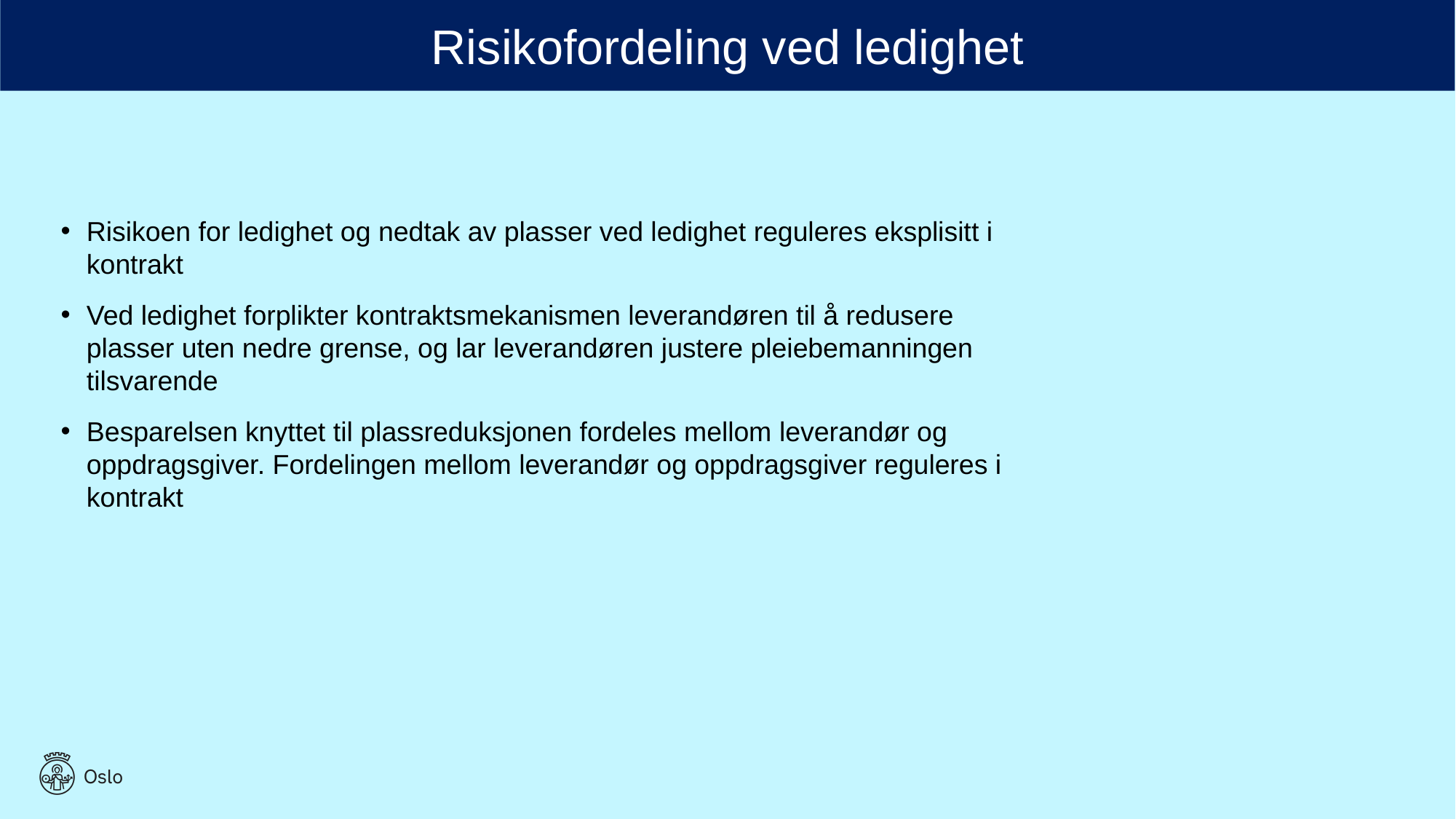

Risikofordeling ved ledighet

Risikoen for ledighet og nedtak av plasser ved ledighet reguleres eksplisitt i kontrakt
Ved ledighet forplikter kontraktsmekanismen leverandøren til å redusere plasser uten nedre grense, og lar leverandøren justere pleiebemanningen tilsvarende
Besparelsen knyttet til plassreduksjonen fordeles mellom leverandør og oppdragsgiver. Fordelingen mellom leverandør og oppdragsgiver reguleres i kontrakt